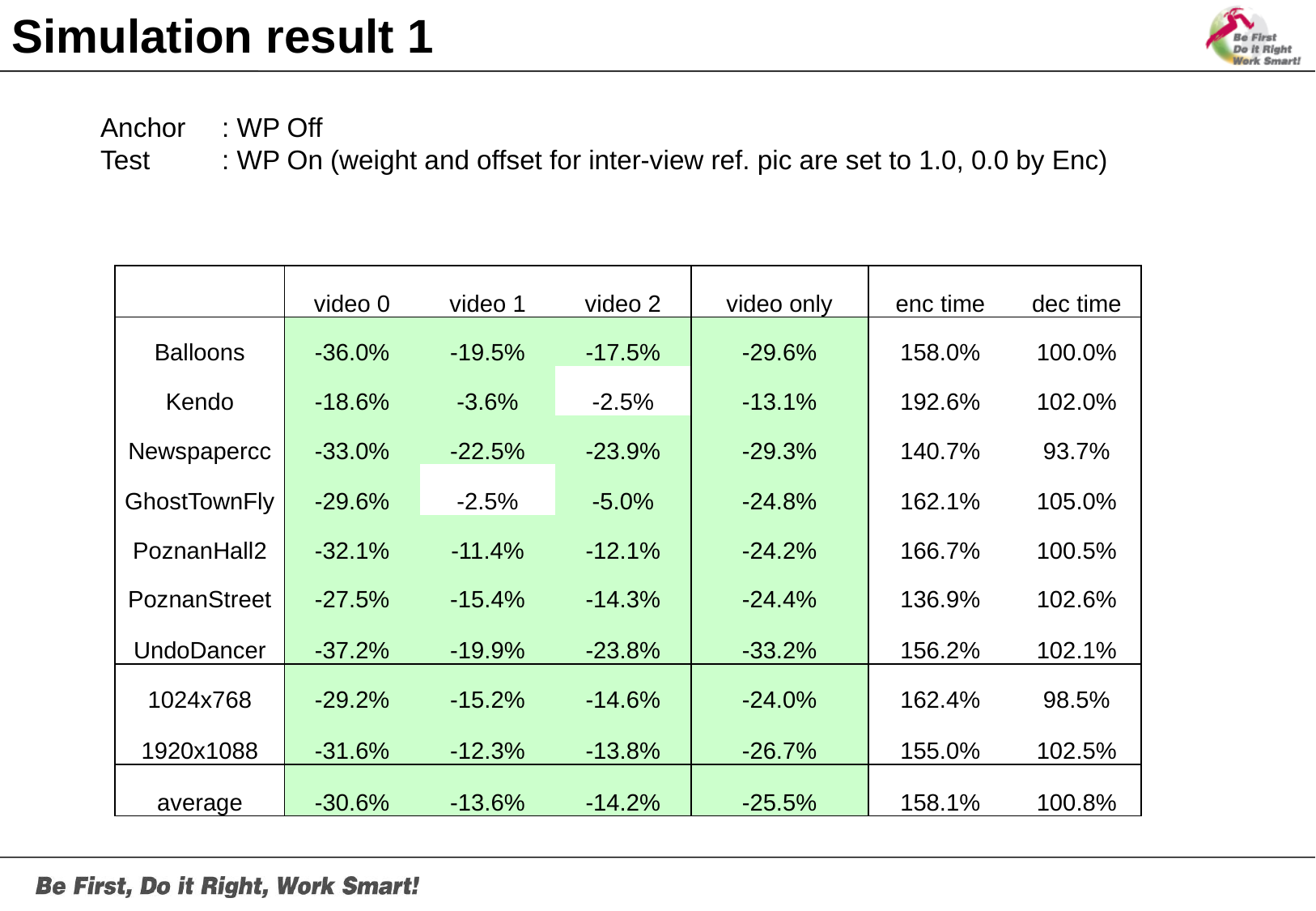

Simulation result 1
Anchor	: WP Off
Test    	: WP On (weight and offset for inter-view ref. pic are set to 1.0, 0.0 by Enc)

|  | video 0 | video 1 | video 2 | video only | enc time | dec time |
| --- | --- | --- | --- | --- | --- | --- |
| Balloons | -36.0% | -19.5% | -17.5% | -29.6% | 158.0% | 100.0% |
| Kendo | -18.6% | -3.6% | -2.5% | -13.1% | 192.6% | 102.0% |
| Newspapercc | -33.0% | -22.5% | -23.9% | -29.3% | 140.7% | 93.7% |
| GhostTownFly | -29.6% | -2.5% | -5.0% | -24.8% | 162.1% | 105.0% |
| PoznanHall2 | -32.1% | -11.4% | -12.1% | -24.2% | 166.7% | 100.5% |
| PoznanStreet | -27.5% | -15.4% | -14.3% | -24.4% | 136.9% | 102.6% |
| UndoDancer | -37.2% | -19.9% | -23.8% | -33.2% | 156.2% | 102.1% |
| 1024x768 | -29.2% | -15.2% | -14.6% | -24.0% | 162.4% | 98.5% |
| 1920x1088 | -31.6% | -12.3% | -13.8% | -26.7% | 155.0% | 102.5% |
| average | -30.6% | -13.6% | -14.2% | -25.5% | 158.1% | 100.8% |